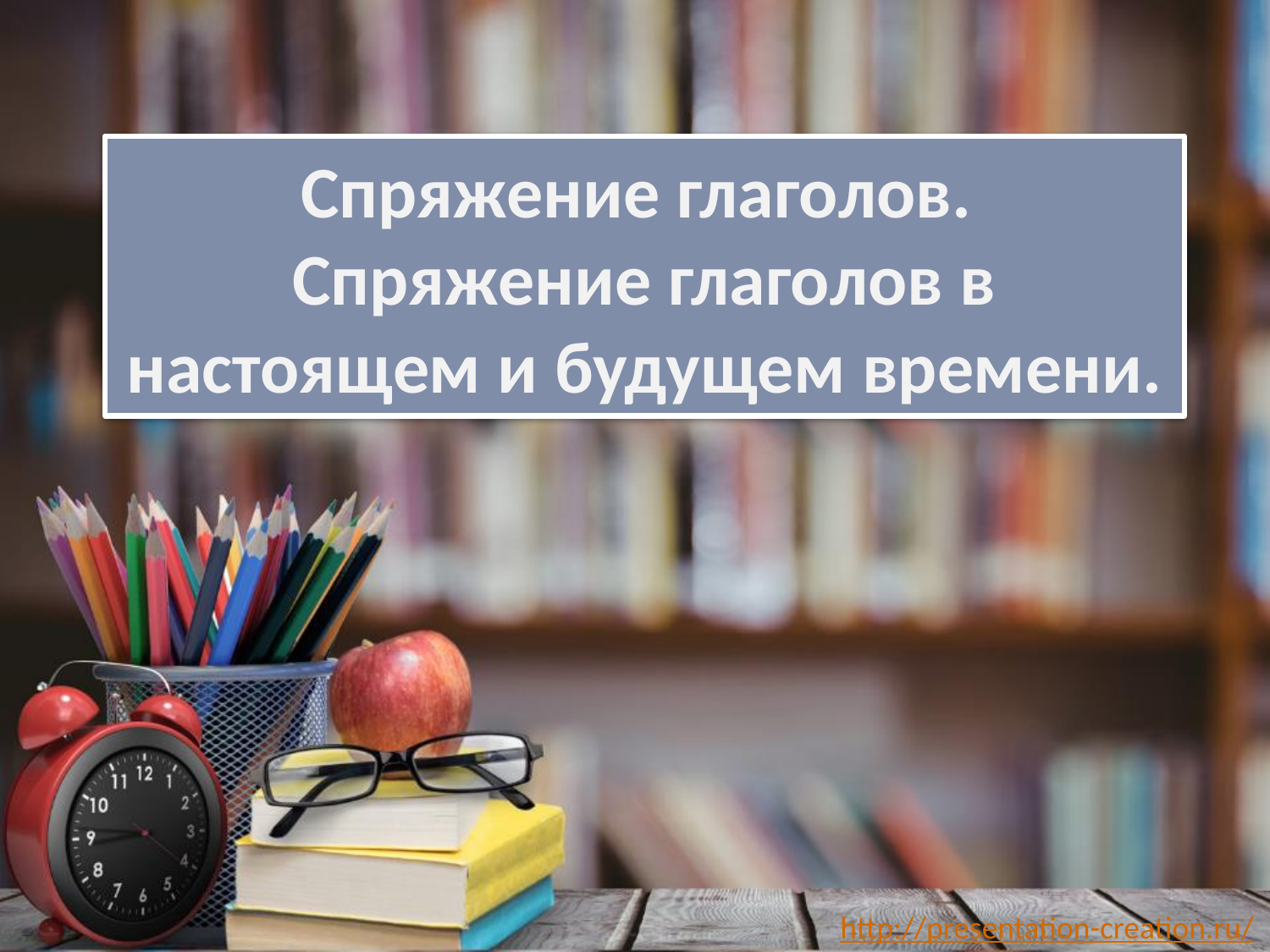

# Спряжение глаголов. Спряжение глаголов в настоящем и будущем времени.